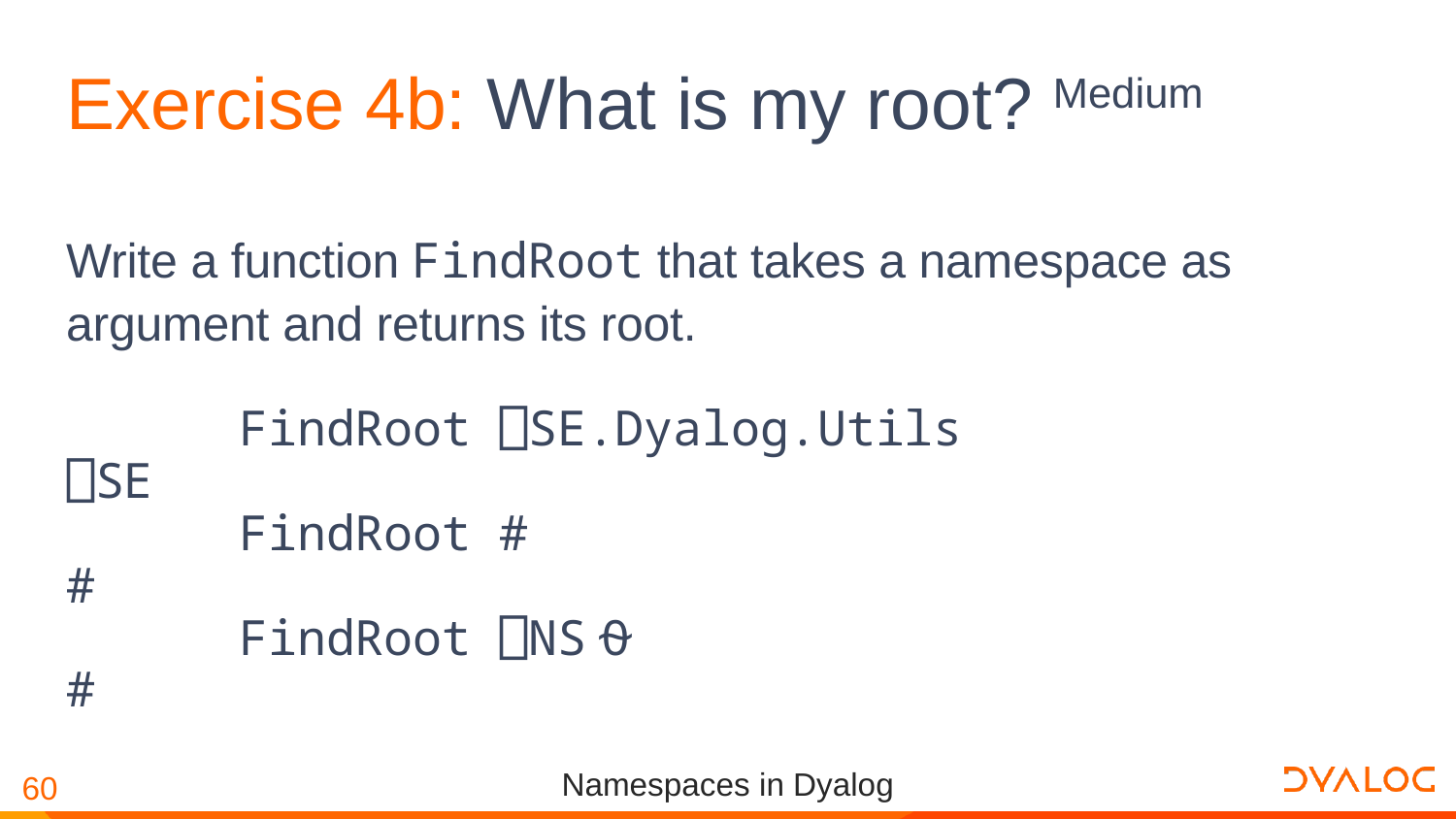

# Exercise 4b: What is my root? Medium
Write a function FindRoot that takes a namespace as argument and returns its root.

      FindRoot ⎕SE.Dyalog.Utils
⎕SE
      FindRoot #
#
      FindRoot ⎕NS⍬
#